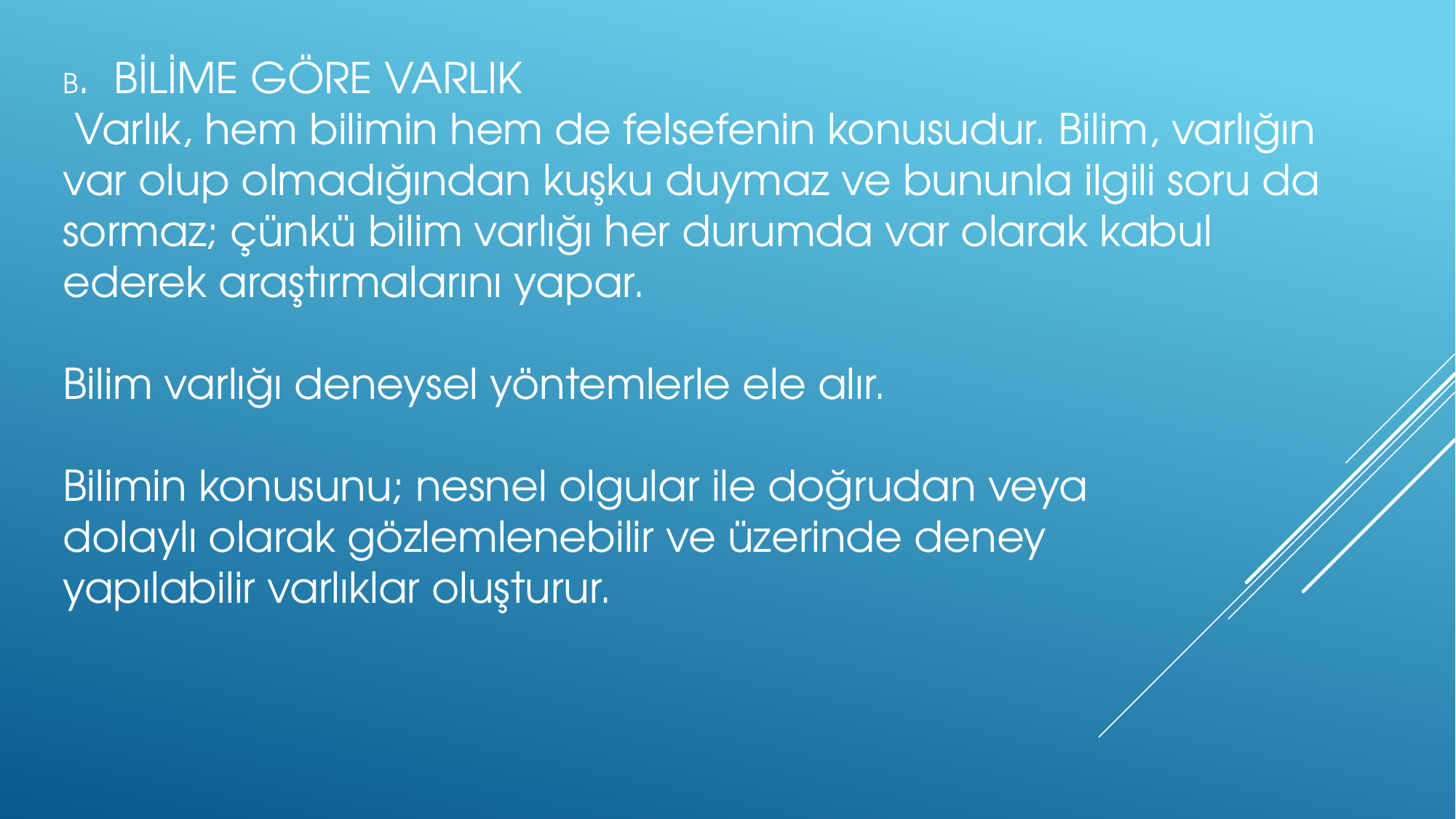

B.  BİLİME GÖRE VARLIK
 Varlık, hem bilimin hem de felsefenin konusudur. Bilim, varlığın var olup olmadığından kuşku duymaz ve bununla ilgili soru da sormaz; çünkü bilim varlığı her durumda var olarak kabul ederek araştırmalarını yapar.

Bilim varlığı deneysel yöntemlerle ele alır.

Bilimin konusunu; nesnel olgular ile doğrudan veya
dolaylı olarak gözlemlenebilir ve üzerinde deney
yapılabilir varlıklar oluşturur.